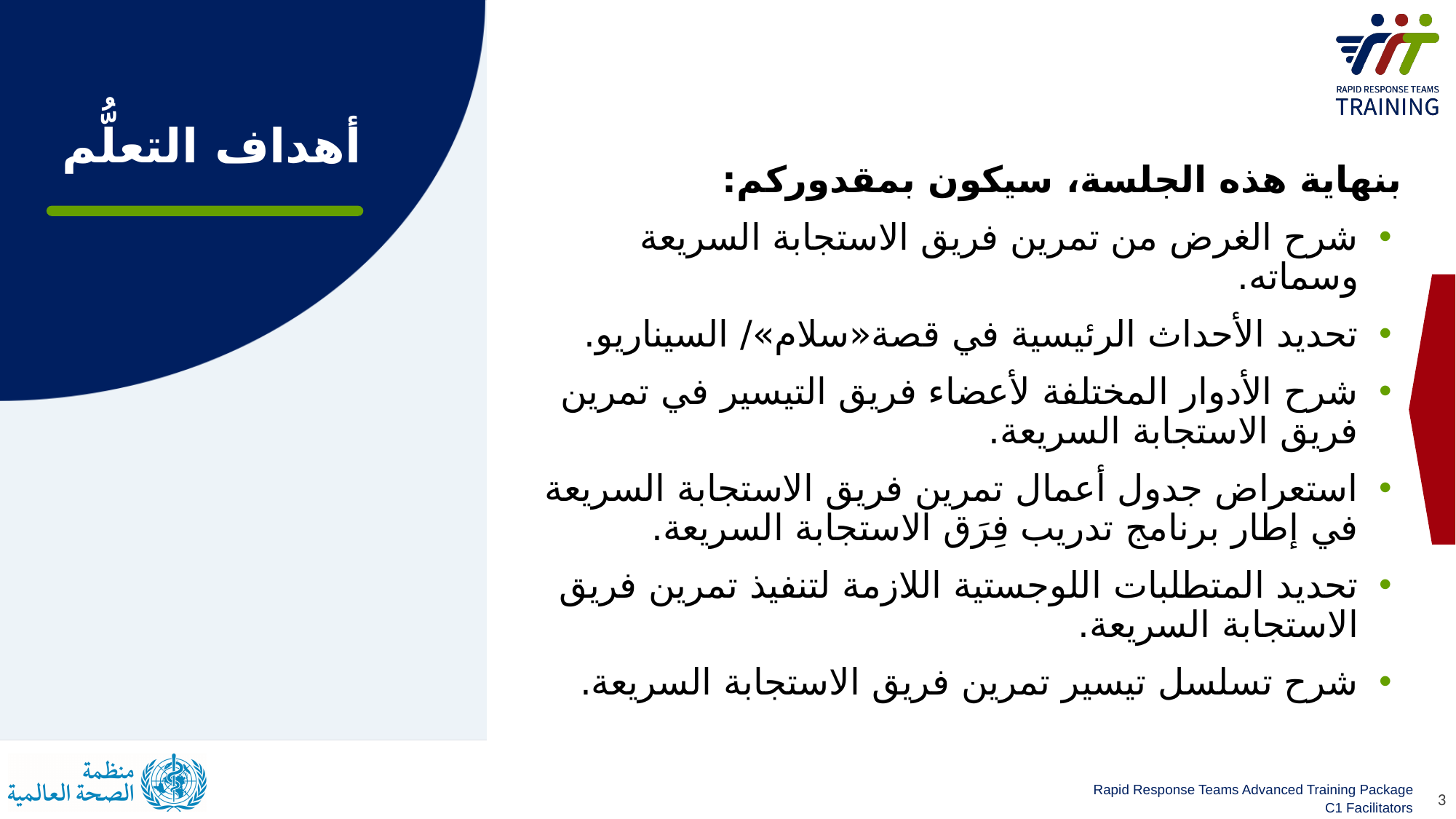

# أهداف التعلُّم
بنهاية هذه الجلسة، سيكون بمقدوركم:
شرح الغرض من تمرين فريق الاستجابة السريعة وسماته.
تحديد الأحداث الرئيسية في قصة«سلام»/ السيناريو.
شرح الأدوار المختلفة لأعضاء فريق التيسير في تمرين فريق الاستجابة السريعة.
استعراض جدول أعمال تمرين فريق الاستجابة السريعة في إطار برنامج تدريب فِرَق الاستجابة السريعة.
تحديد المتطلبات اللوجستية اللازمة لتنفيذ تمرين فريق الاستجابة السريعة.
شرح تسلسل تيسير تمرين فريق الاستجابة السريعة.